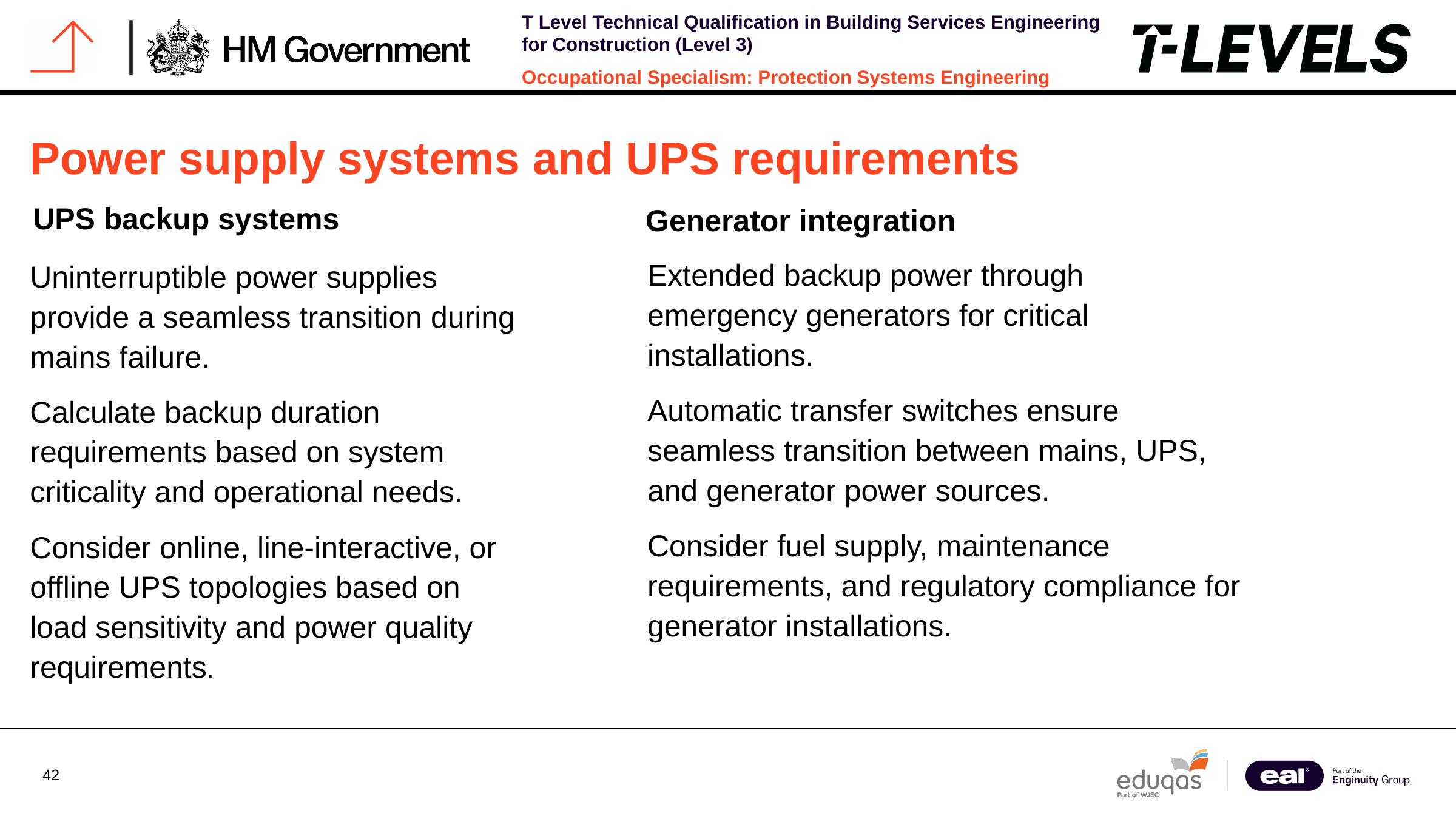

Power supply systems and UPS requirements
UPS backup systems
Generator integration
Extended backup power through emergency generators for critical installations.
Automatic transfer switches ensure seamless transition between mains, UPS, and generator power sources.
Consider fuel supply, maintenance requirements, and regulatory compliance for generator installations.
Uninterruptible power supplies provide a seamless transition during mains failure.
Calculate backup duration requirements based on system criticality and operational needs.
Consider online, line-interactive, or offline UPS topologies based on load sensitivity and power quality requirements.